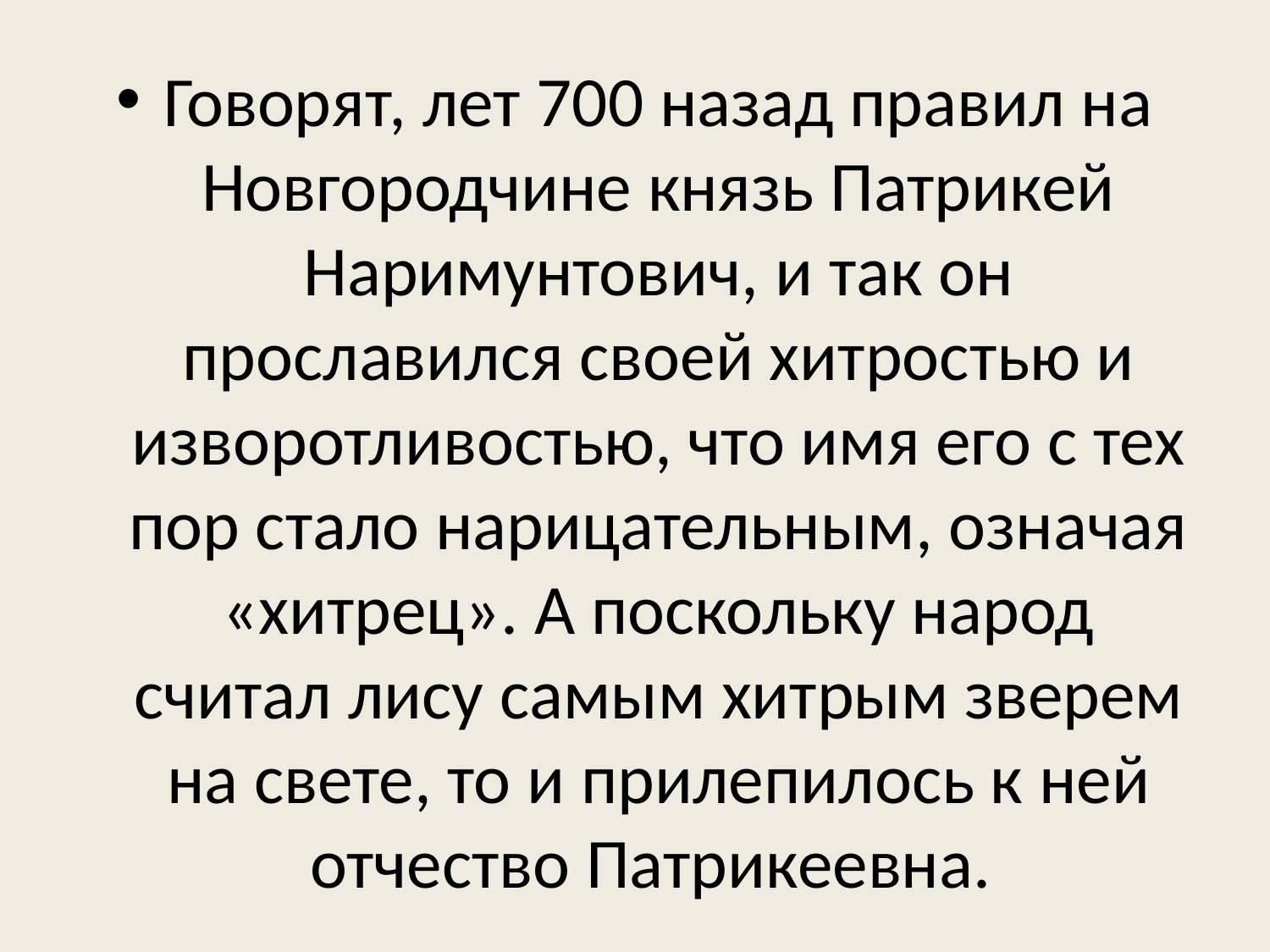

Говорят, лет 700 назад правил на Новгородчине князь Патрикей Наримунтович, и так он прославился своей хитростью и изворотливостью, что имя его с тех пор стало нарицательным, означая «хитрец». А поскольку народ считал лису самым хитрым зверем на свете, то и прилепилось к ней отчество Патрикеевна.